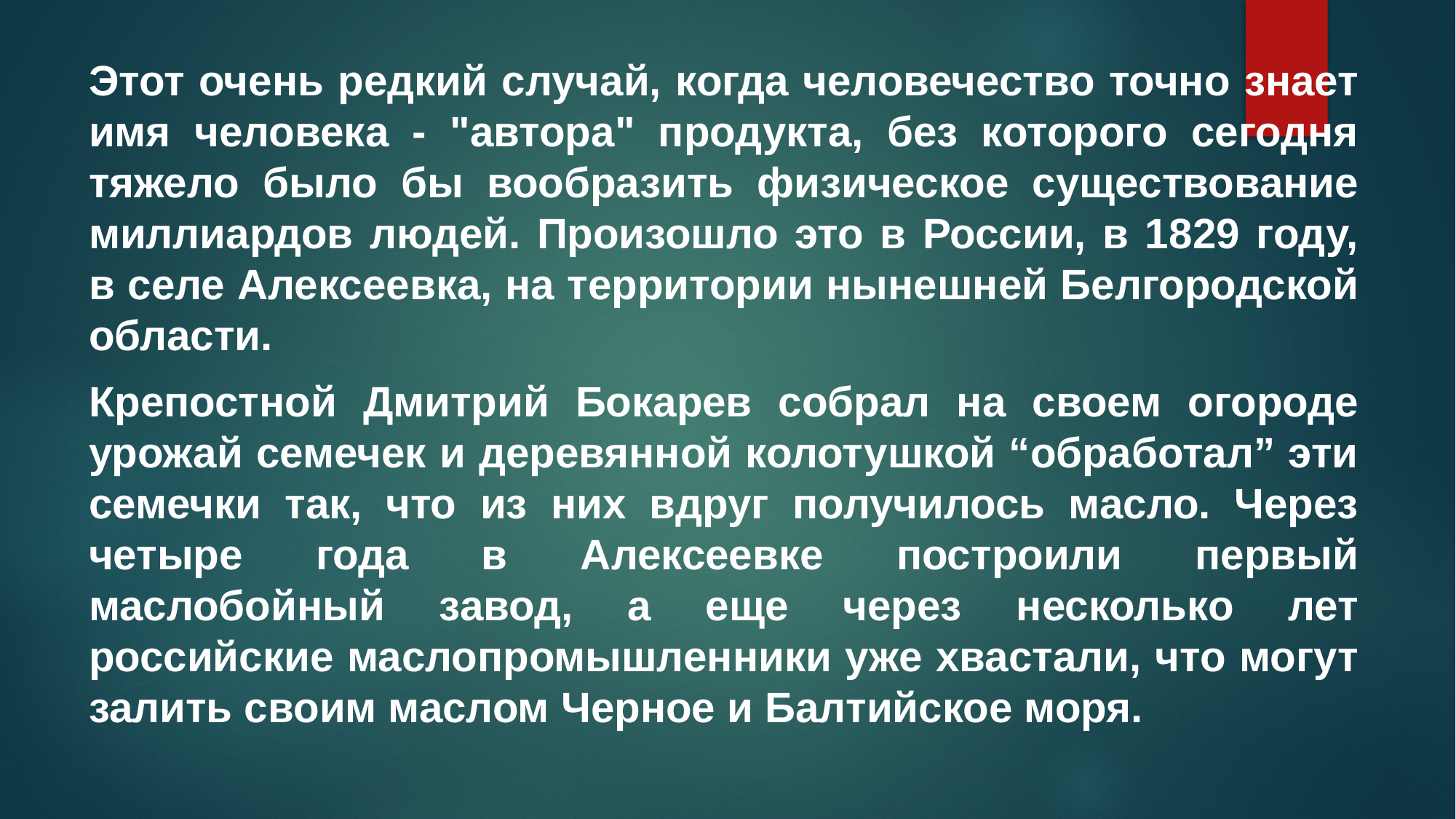

Этот очень редкий случай, когда человечество точно знает имя человека - "автора" продукта, без которого сегодня тяжело было бы вообразить физическое существование миллиардов людей. Произошло это в России, в 1829 году, в селе Алексеевка, на территории нынешней Белгородской области.
Крепостной Дмитрий Бокарев собрал на своем огороде урожай семечек и деревянной колотушкой “обработал” эти семечки так, что из них вдруг получилось масло. Через четыре года в Алексеевке построили первый маслобойный завод, а еще через несколько лет российские маслопромышленники уже хвастали, что могут залить своим маслом Черное и Балтийское моря.